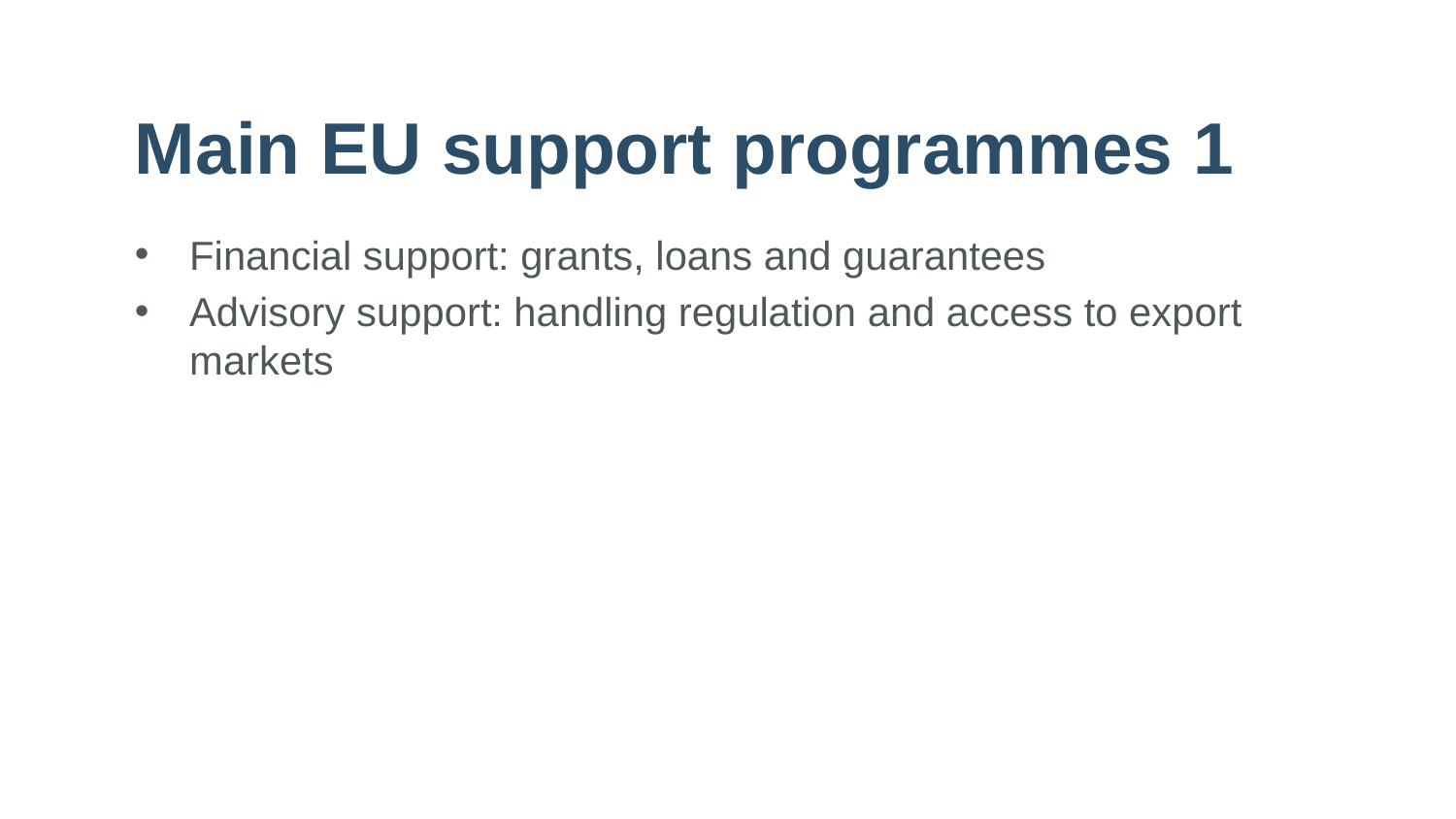

# Main EU support programmes 1
Financial support: grants, loans and guarantees
Advisory support: handling regulation and access to export markets